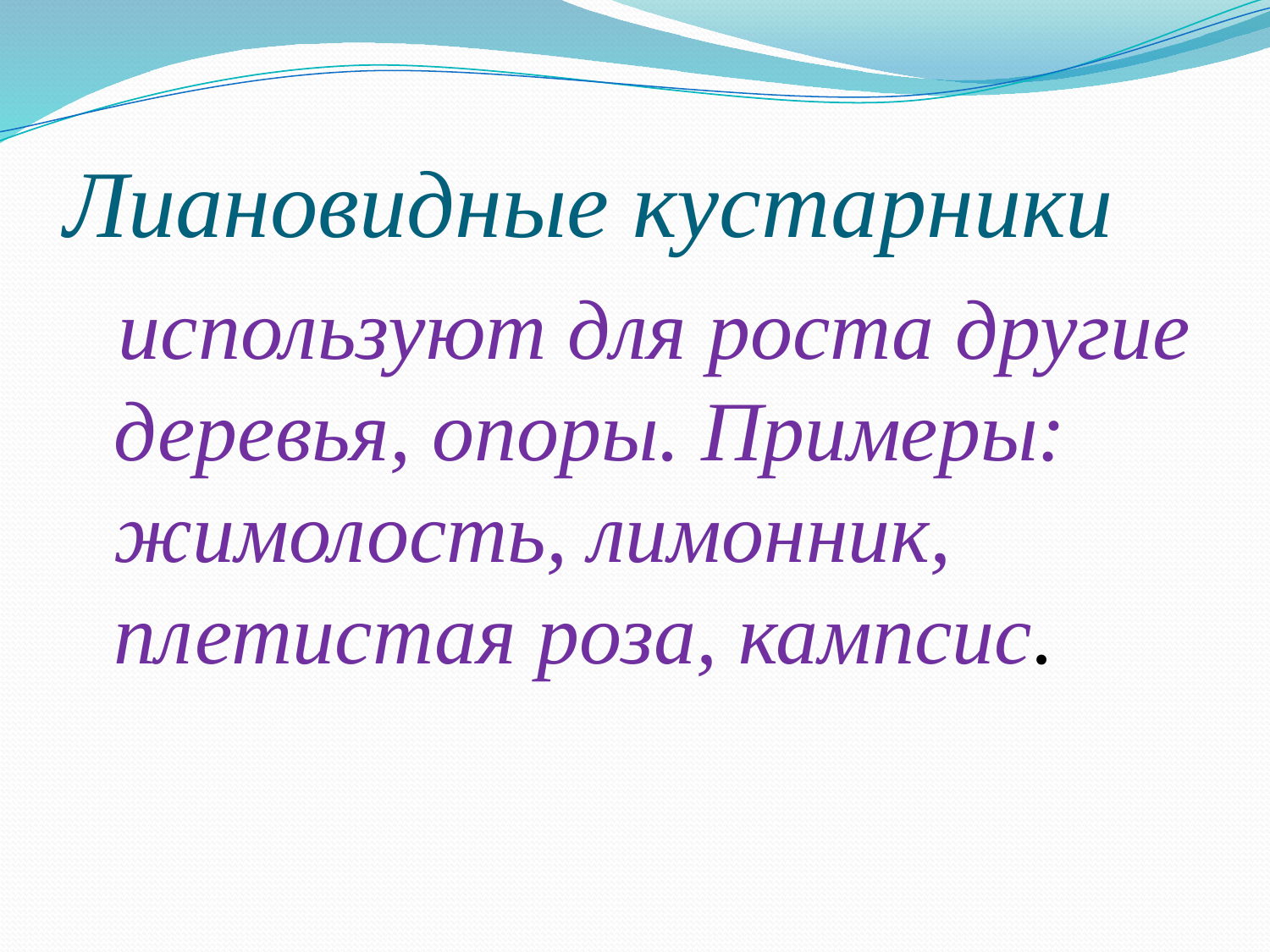

# Лиановидные кустарники
  используют для роста другие деревья, опоры. Примеры: жимолость, лимонник, плетистая роза, кампсис.